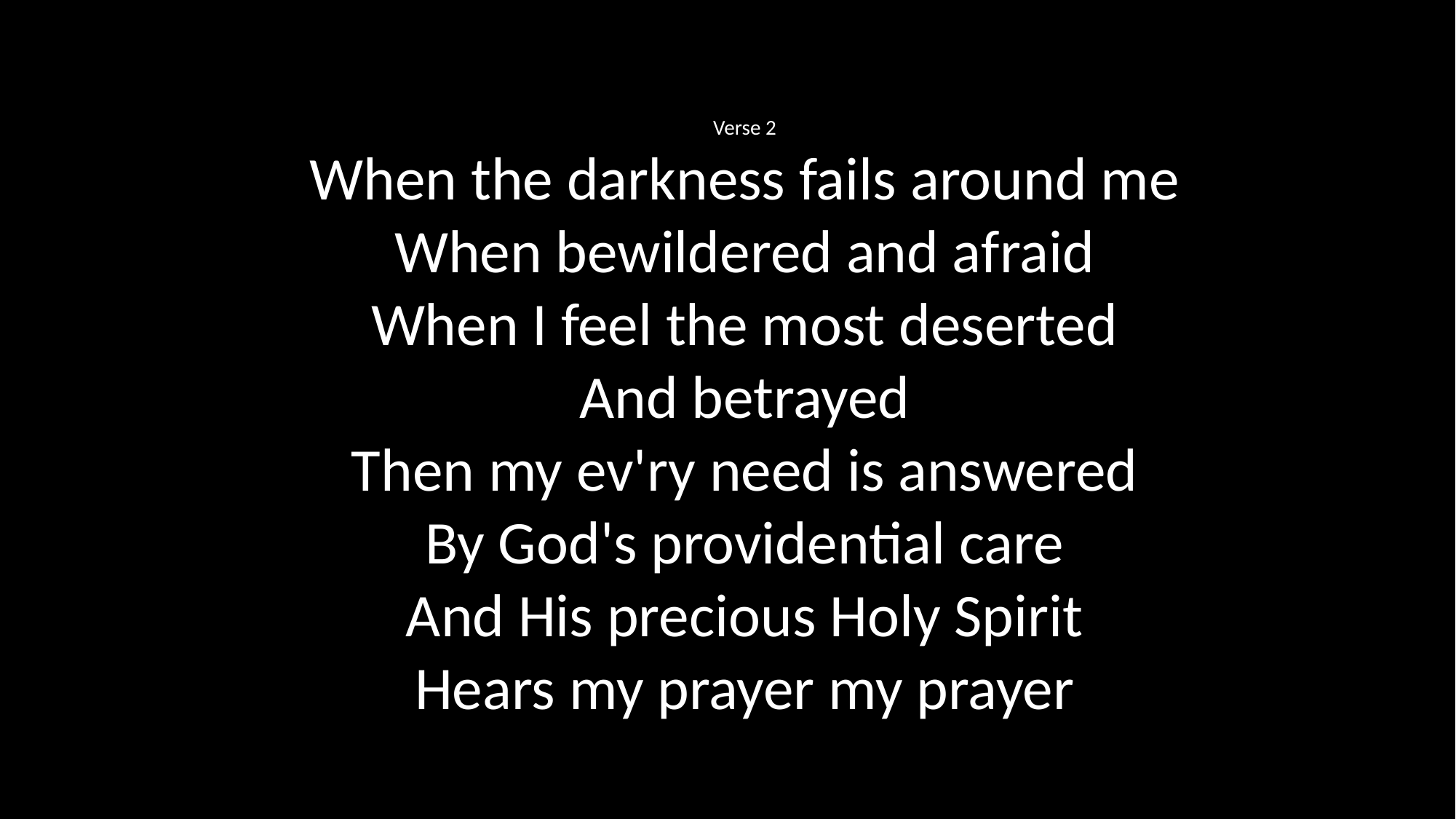

Verse 2
When the darkness fails around me
When bewildered and afraid
When I feel the most deserted
And betrayed
Then my ev'ry need is answered
By God's providential care
And His precious Holy Spirit
Hears my prayer my prayer